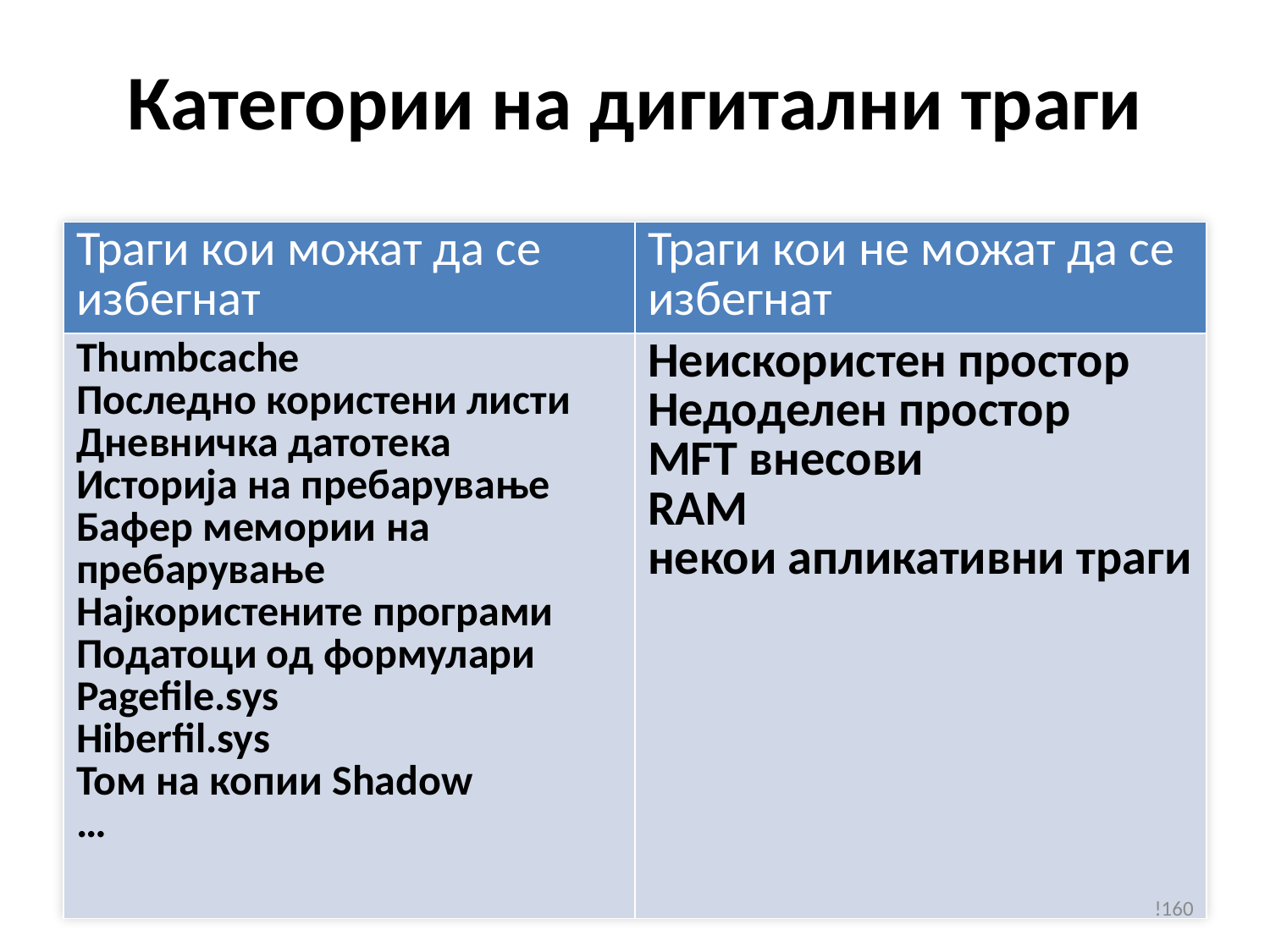

# Категории на дигитални траги
| Траги кои можат да се избегнат | Траги кои не можат да се избегнат |
| --- | --- |
| Thumbcache Последно користени листи Дневничка датотека Историја на пребарување Бафер мемории на пребарување Најкористените програми Податоци од формулари Pagefile.sys Hiberfil.sys Том на копии Shadow … | Неискористен простор Недоделен простор MFT внесови RAM некои апликативни траги |
!160